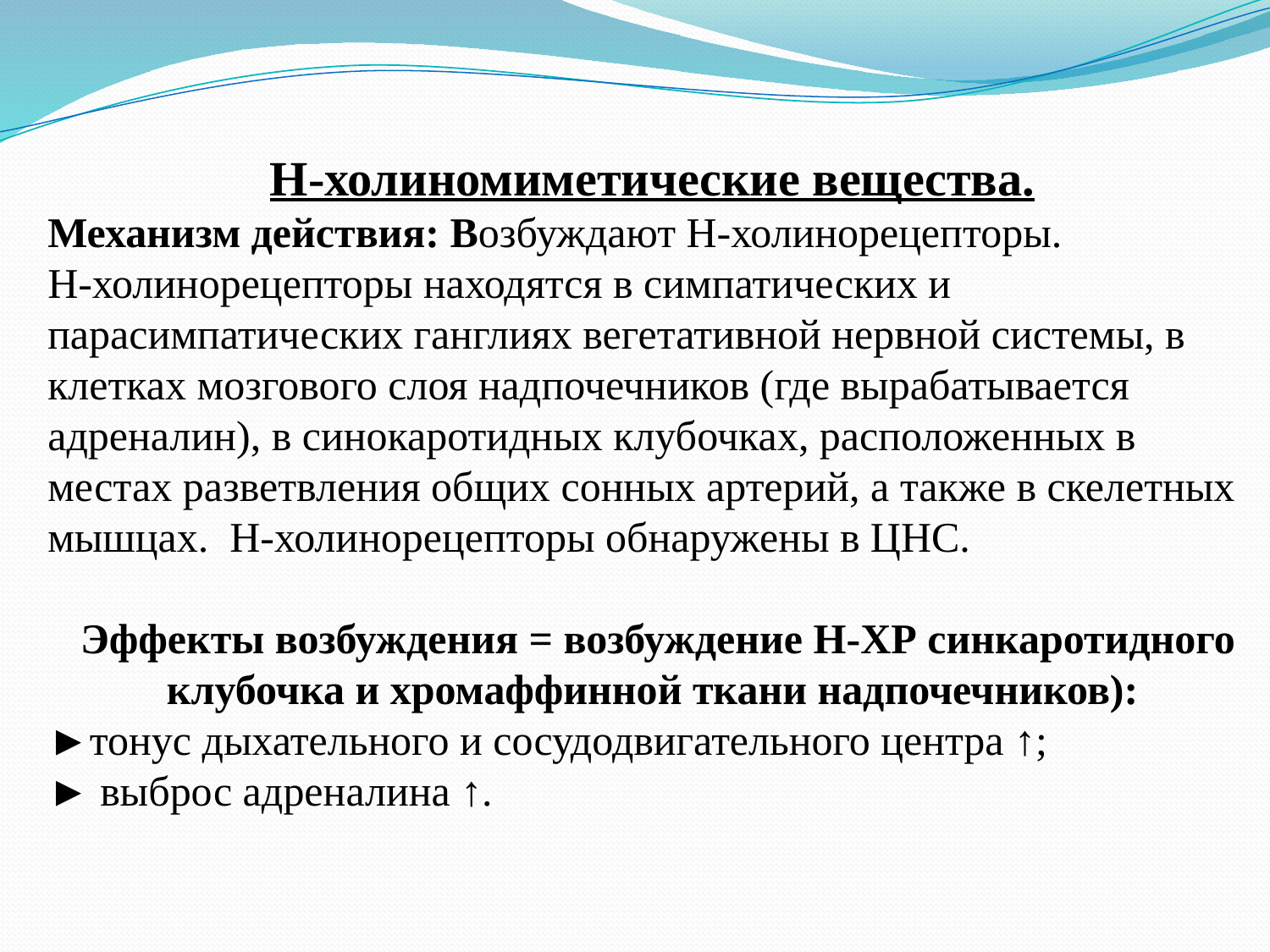

Н-холиномиметические вещества.
Механизм действия: Возбуждают Н-холинорецепторы.
Н-холинорецепторы находятся в симпатических и парасимпатических ганглиях вегетативной нервной системы, в клетках мозгового слоя надпочечников (где вырабатывается адреналин), в синокаротидных клубочках, расположенных в местах разветвления общих сонных артерий, а также в скелетных мышцах.  Н-холинорецепторы обнаружены в ЦНС.

 Эффекты возбуждения = возбуждение Н-ХР синкаротидного клубочка и хромаффинной ткани надпочечников):
►тонус дыхательного и сосудодвигательного центра ↑;
► выброс адреналина ↑.